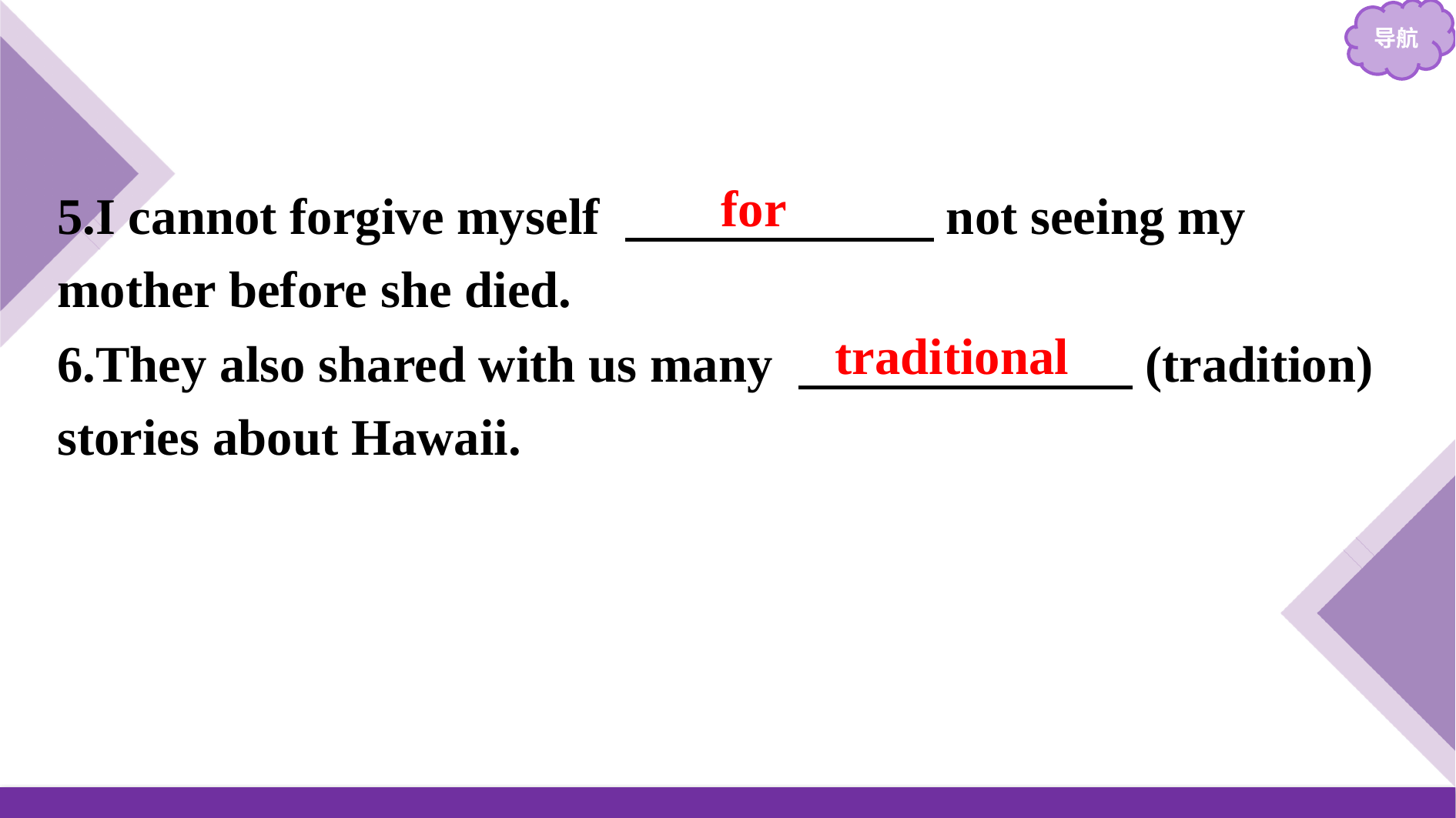

5.I cannot forgive myself 　　　　　　not seeing my mother before she died.
6.They also shared with us many 　　　　　　 (tradition) stories about Hawaii.
for
traditional